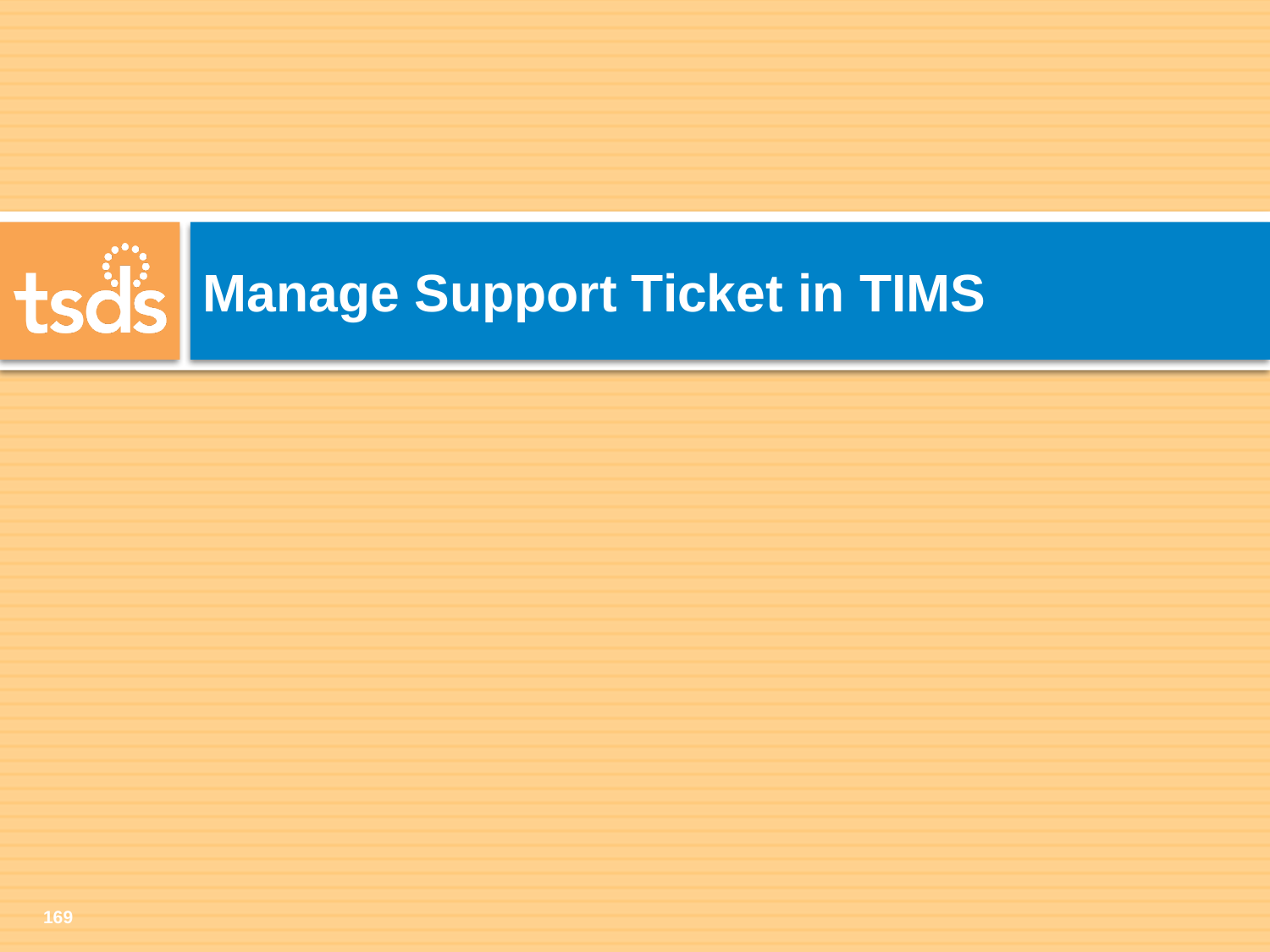

# Manage Support Ticket in TIMS
169